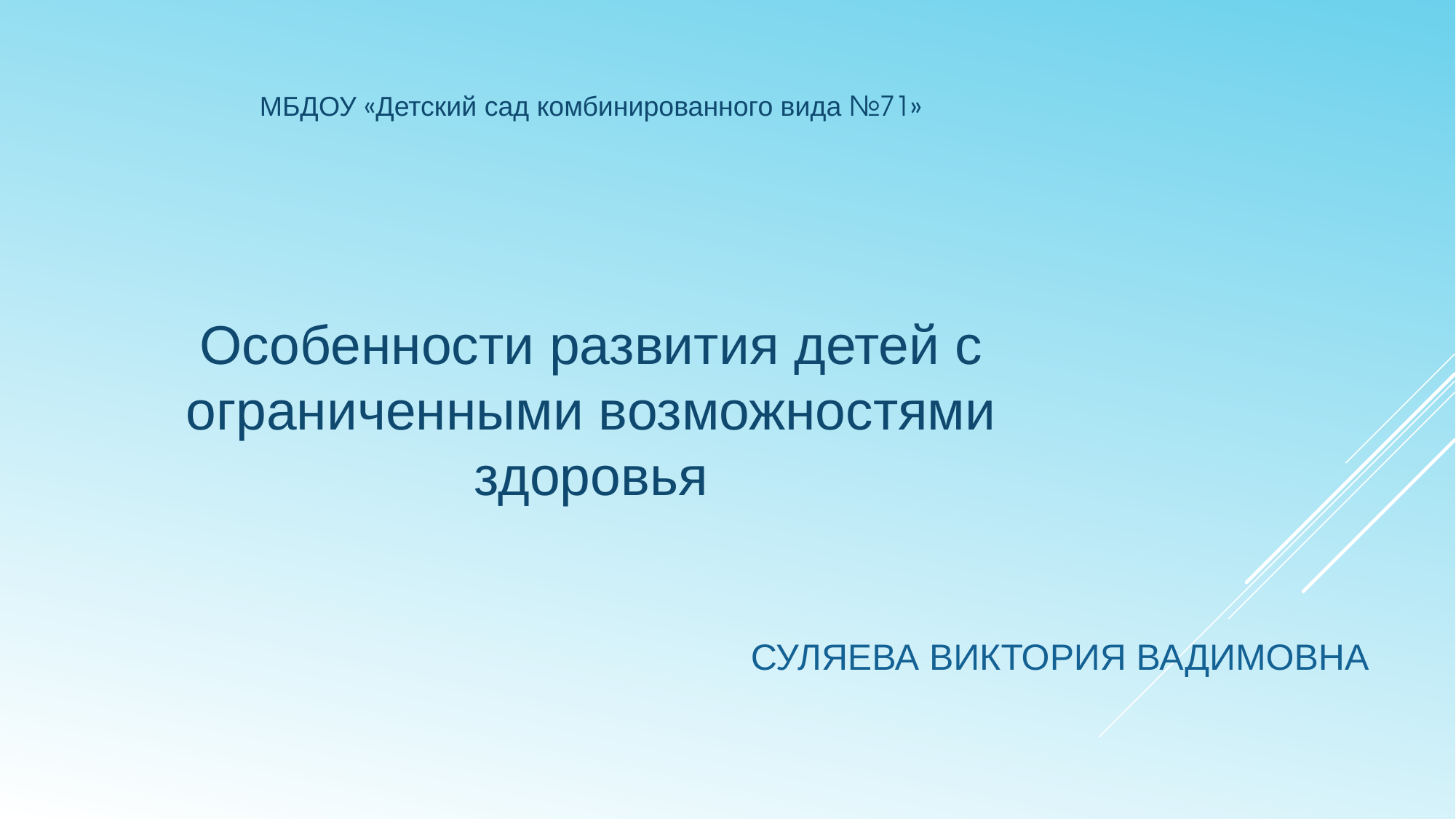

МБДОУ «Детский сад комбинированного вида №71»

Особенности развития детей с ограниченными возможностями здоровья
# Суляева Виктория Вадимовна